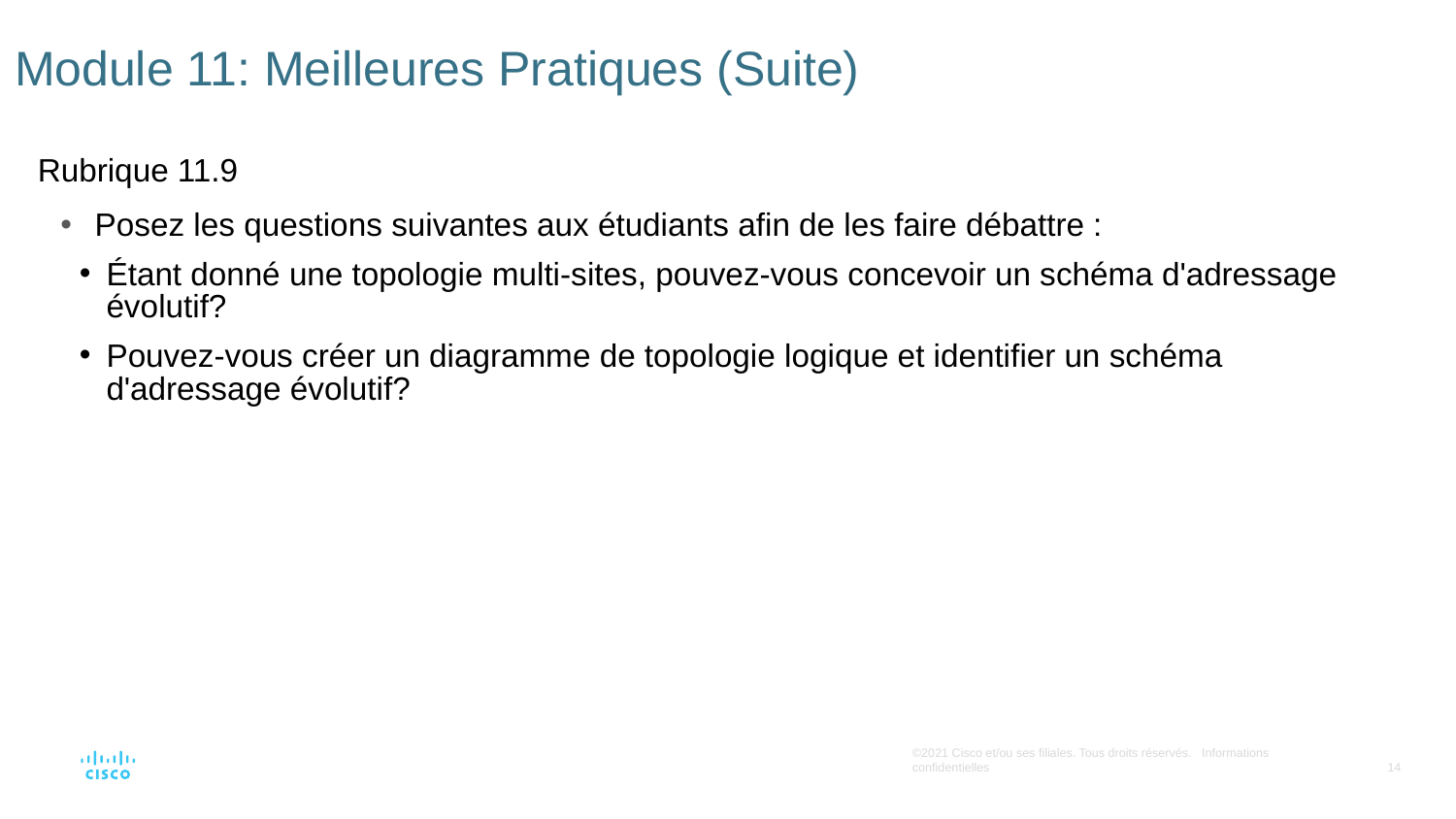

# Module 11: Meilleures Pratiques (Suite)

Rubrique 11.9
Posez les questions suivantes aux étudiants afin de les faire débattre :
Étant donné une topologie multi-sites, pouvez-vous concevoir un schéma d'adressage évolutif?
Pouvez-vous créer un diagramme de topologie logique et identifier un schéma d'adressage évolutif?